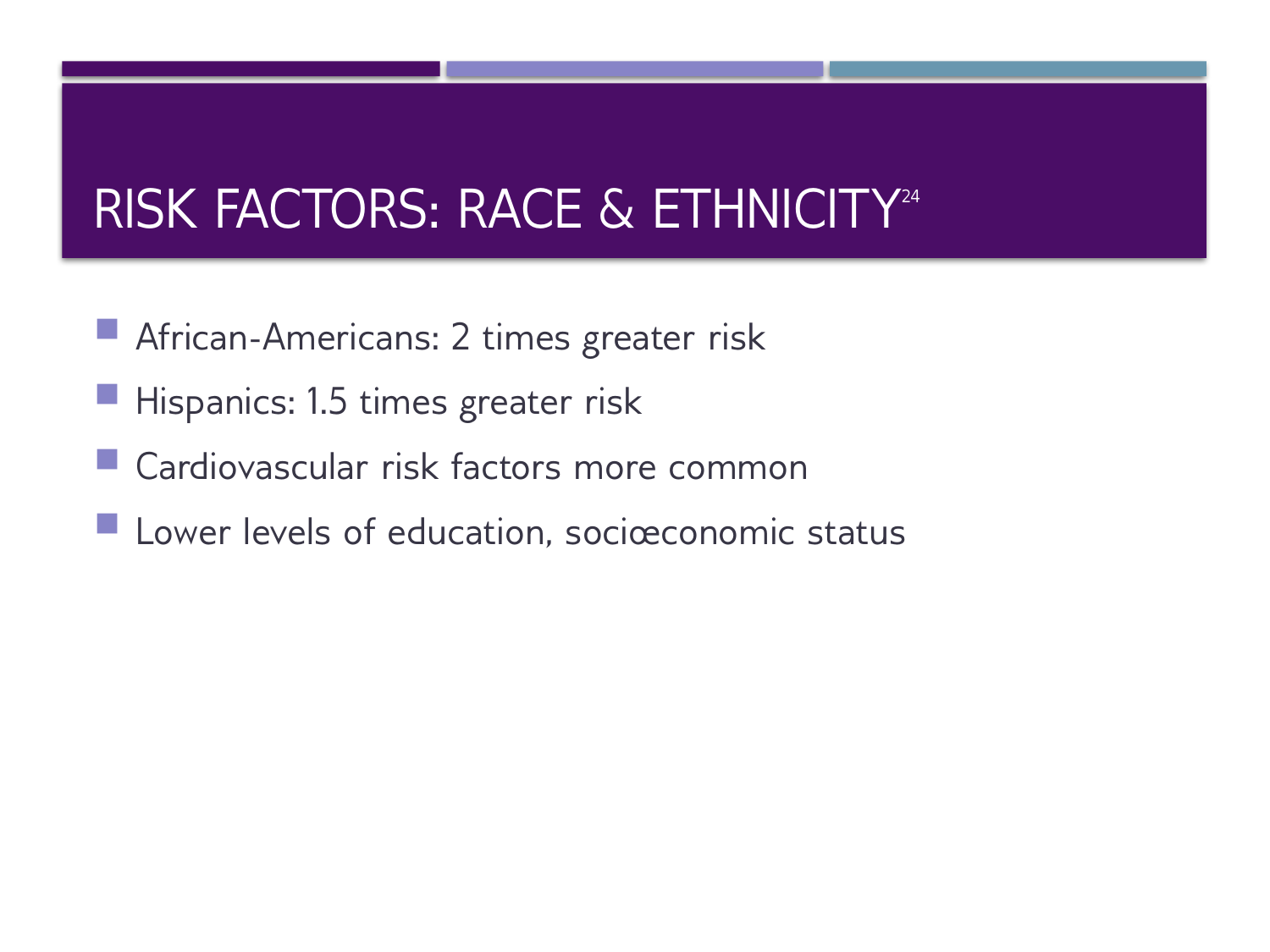

# Risk Factors: Race & Ethnicity24
African-Americans: 2 times greater risk
Hispanics: 1.5 times greater risk
Cardiovascular risk factors more common
Lower levels of education, socioeconomic status